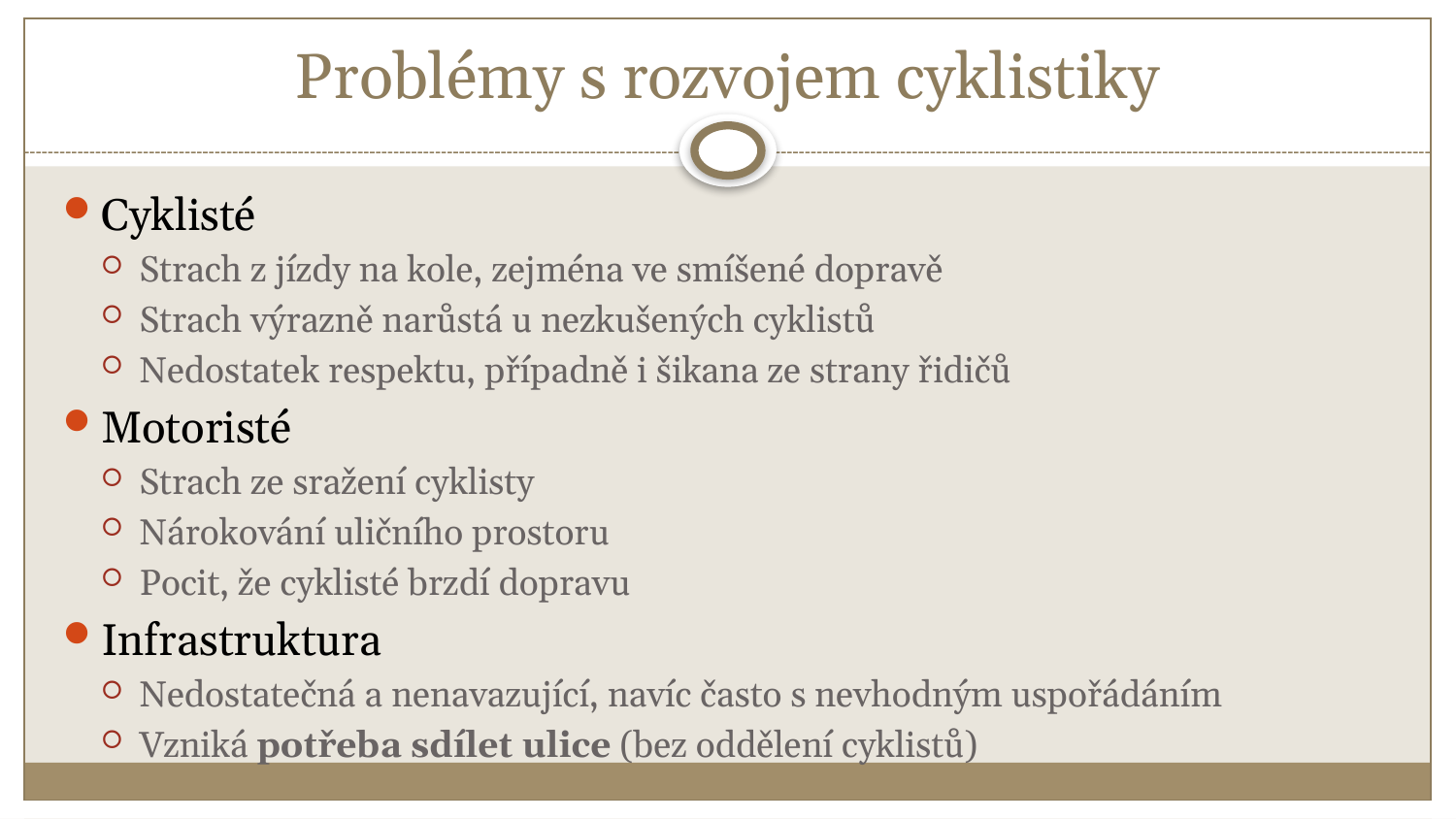

# Problémy s rozvojem cyklistiky
Cyklisté
Strach z jízdy na kole, zejména ve smíšené dopravě
Strach výrazně narůstá u nezkušených cyklistů
Nedostatek respektu, případně i šikana ze strany řidičů
Motoristé
Strach ze sražení cyklisty
Nárokování uličního prostoru
Pocit, že cyklisté brzdí dopravu
Infrastruktura
Nedostatečná a nenavazující, navíc často s nevhodným uspořádáním
Vzniká potřeba sdílet ulice (bez oddělení cyklistů)